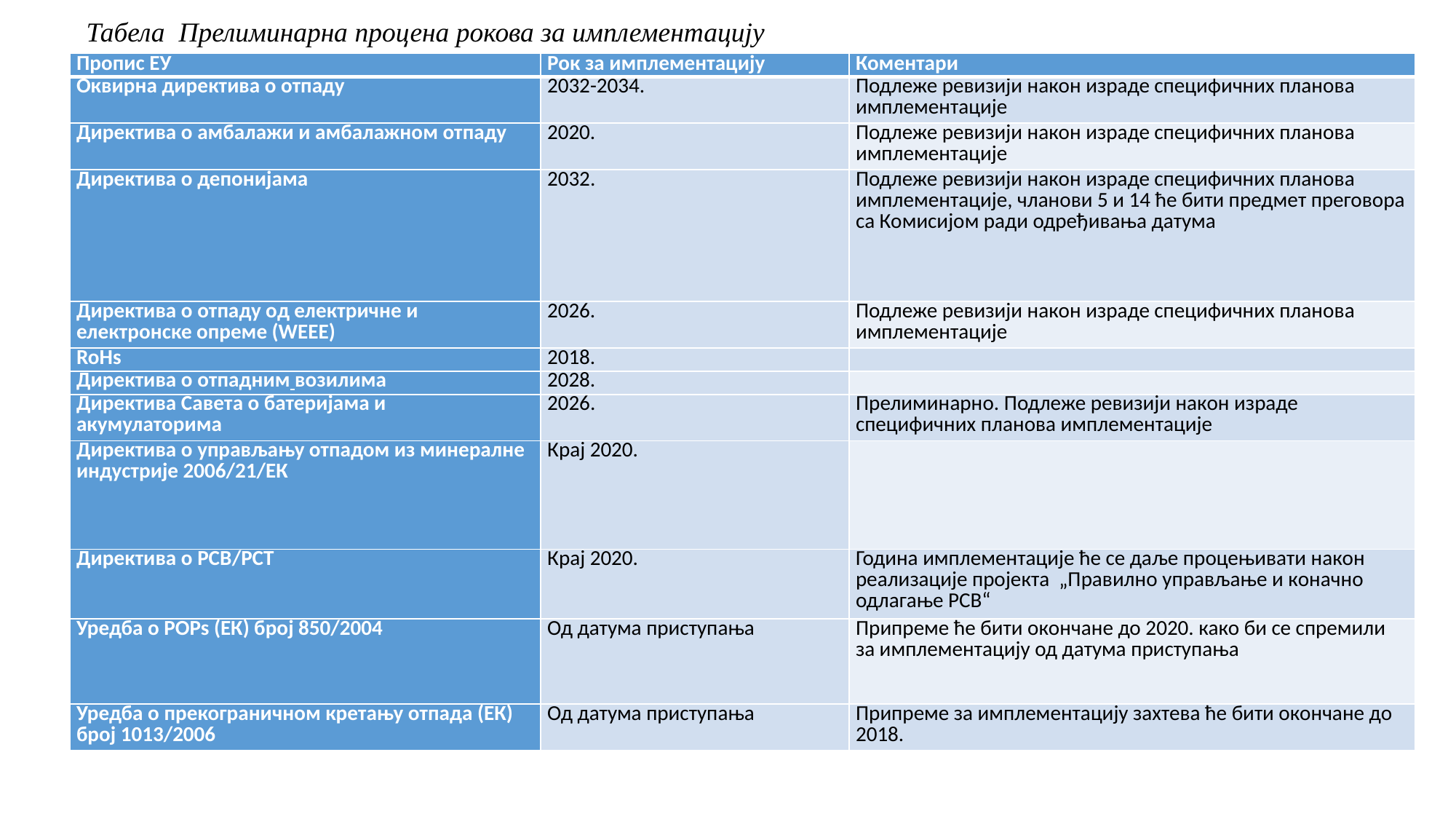

Табела  Прелиминарна процена рокова за имплементацију

| Пропис ЕУ | Рок за имплементацију | Коментари |
| --- | --- | --- |
| Оквирна директива о отпаду | 2032-2034. | Подлеже ревизији након израде специфичних планова имплементације |
| Директива о амбалажи и амбалажном отпаду | 2020. | Подлеже ревизији након израде специфичних планова имплементације |
| Директива о депонијама | 2032. | Подлеже ревизији након израде специфичних планова имплементације, чланови 5 и 14 ће бити предмет преговора са Комисијом ради одређивања датума |
| Директива о отпаду од електричне и електронске опреме (WEEE) | 2026. | Подлеже ревизији након израде специфичних планова имплементације |
| RoHs | 2018. |  |
| Директива о отпадним возилима | 2028. |  |
| Директива Савета о батеријама и акумулаторима | 2026. | Прелиминарно. Подлеже ревизији након израде специфичних планова имплементације |
| Директива о управљању отпадом из минералне индустрије 2006/21/EК | Крај 2020. |  |
| Директива о PCB/PCT | Крај 2020. | Година имплементације ће се даље процењивати након реализације пројекта „Правилно управљање и коначно одлагање PCB“ |
| Уредба о POPs (EК) број 850/2004 | Од датума приступања | Припреме ће бити окончане до 2020. како би се спремили за имплементацију од датума приступања |
| Уредба о прекограничном кретању отпада (EК) број 1013/2006 | Од датума приступања | Припреме за имплементацију захтева ће бити окончане до 2018. |